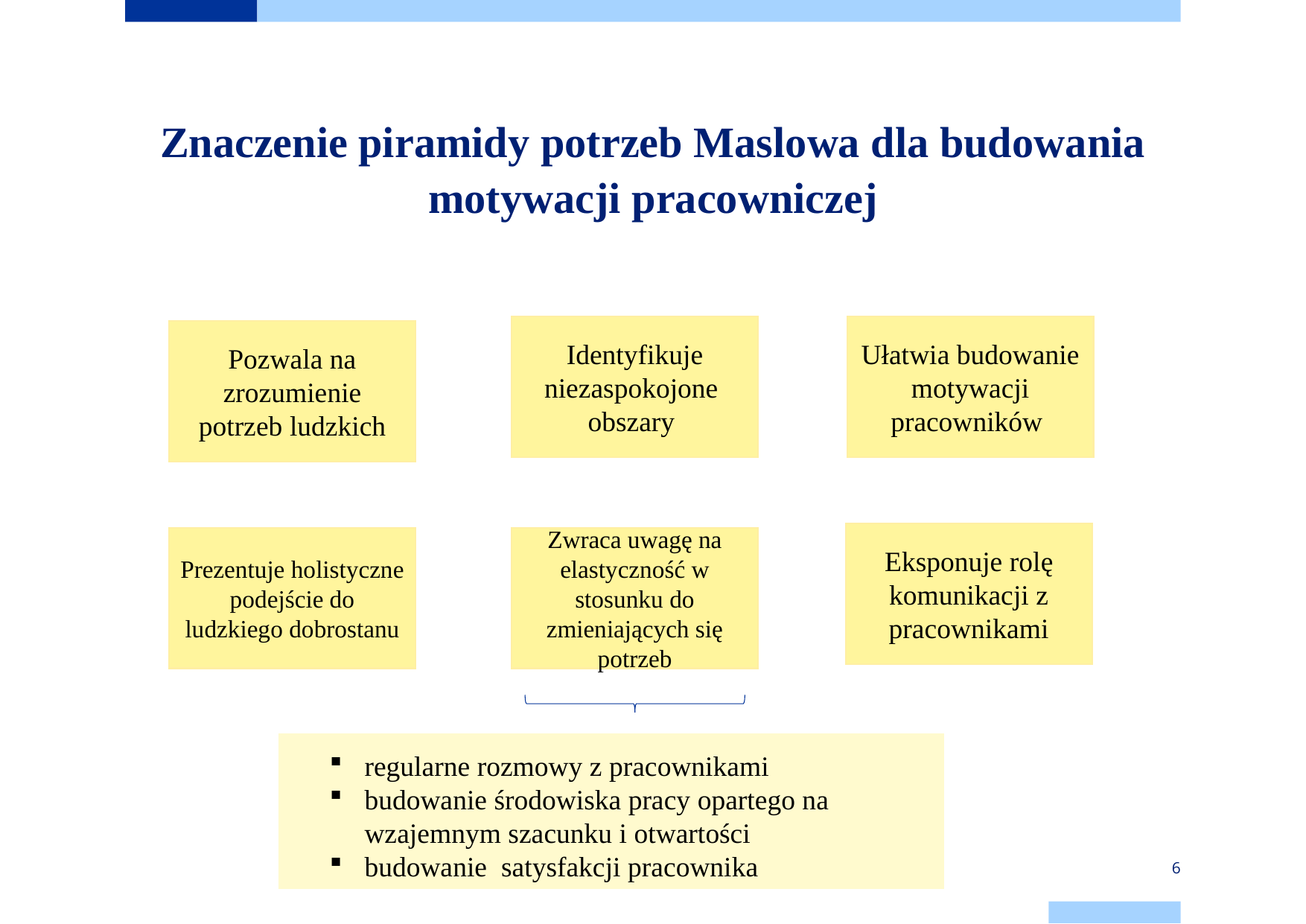

# Znaczenie piramidy potrzeb Maslowa dla budowania motywacji pracowniczej

Identyfikuje niezaspokojone  obszary
Ułatwia budowanie motywacji pracowników
Pozwala na zrozumienie potrzeb ludzkich
Eksponuje rolę komunikacji z pracownikami
Prezentuje holistyczne podejście do ludzkiego dobrostanu
Zwraca uwagę na elastyczność w stosunku do zmieniających się potrzeb

regularne rozmowy z pracownikami
budowanie środowiska pracy opartego na wzajemnym szacunku i otwartości
budowanie  satysfakcji pracownika

6